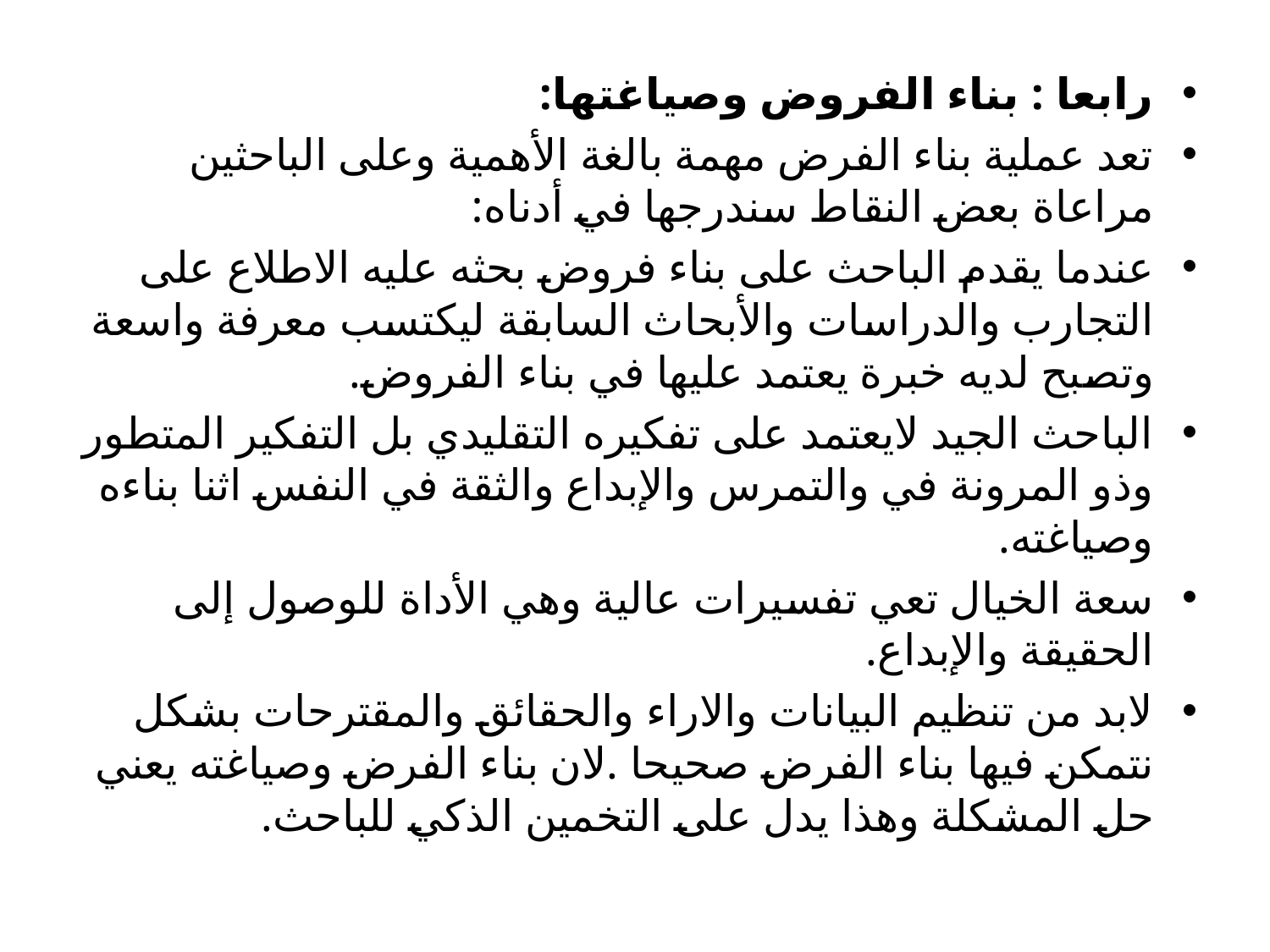

رابعا : بناء الفروض وصياغتها:
تعد عملية بناء الفرض مهمة بالغة الأهمية وعلى الباحثين مراعاة بعض النقاط سندرجها في أدناه:
عندما يقدم الباحث على بناء فروض بحثه عليه الاطلاع على التجارب والدراسات والأبحاث السابقة ليكتسب معرفة واسعة وتصبح لديه خبرة يعتمد عليها في بناء الفروض.
الباحث الجيد لايعتمد على تفكيره التقليدي بل التفكير المتطور وذو المرونة في والتمرس والإبداع والثقة في النفس اثنا بناءه وصياغته.
سعة الخيال تعي تفسيرات عالية وهي الأداة للوصول إلى الحقيقة والإبداع.
لابد من تنظيم البيانات والاراء والحقائق والمقترحات بشكل نتمكن فيها بناء الفرض صحيحا .لان بناء الفرض وصياغته يعني حل المشكلة وهذا يدل على التخمين الذكي للباحث.